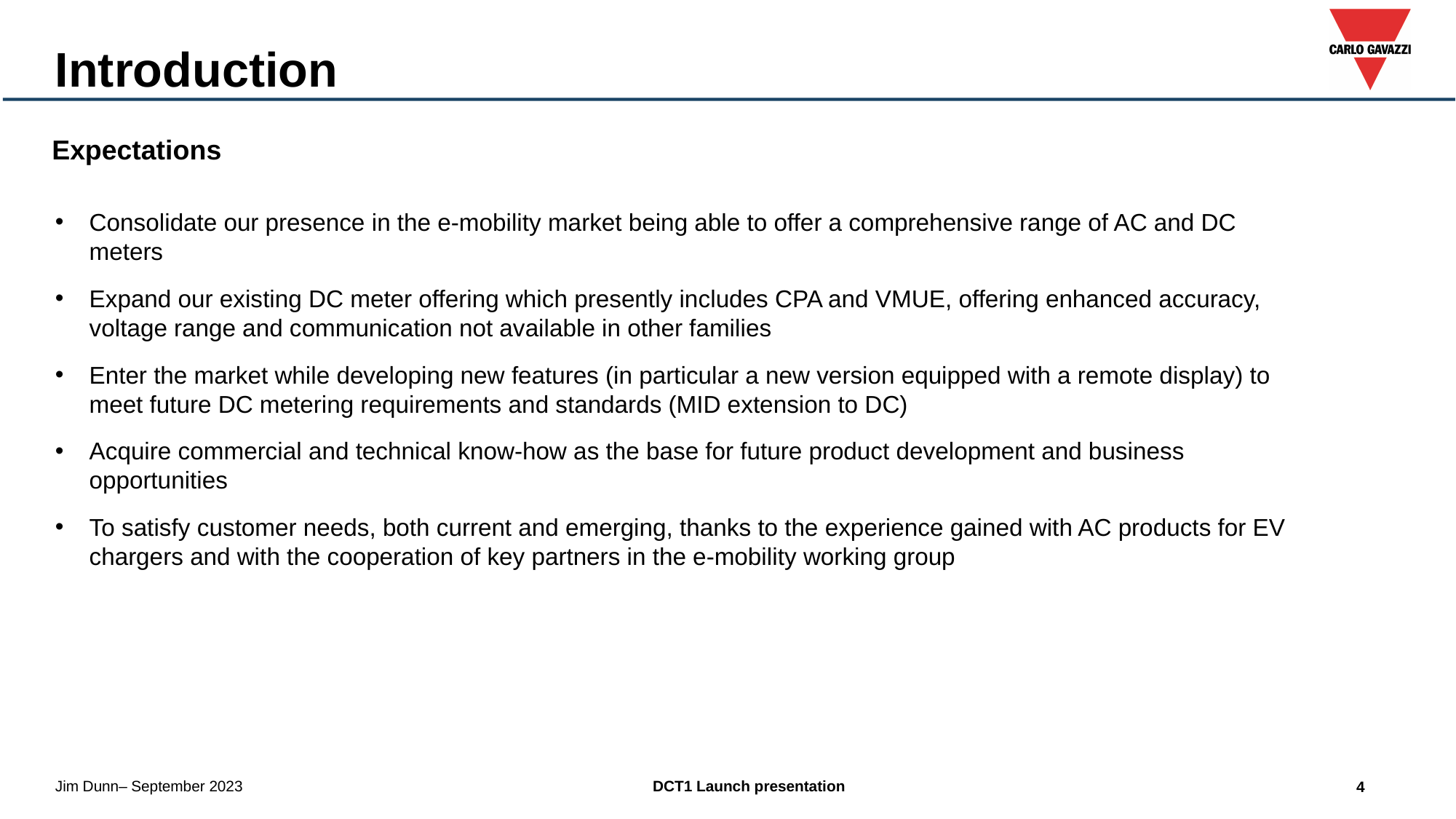

Introduction
Expectations
Consolidate our presence in the e-mobility market being able to offer a comprehensive range of AC and DC meters
Expand our existing DC meter offering which presently includes CPA and VMUE, offering enhanced accuracy, voltage range and communication not available in other families
Enter the market while developing new features (in particular a new version equipped with a remote display) to meet future DC metering requirements and standards (MID extension to DC)
Acquire commercial and technical know-how as the base for future product development and business opportunities
To satisfy customer needs, both current and emerging, thanks to the experience gained with AC products for EV chargers and with the cooperation of key partners in the e-mobility working group